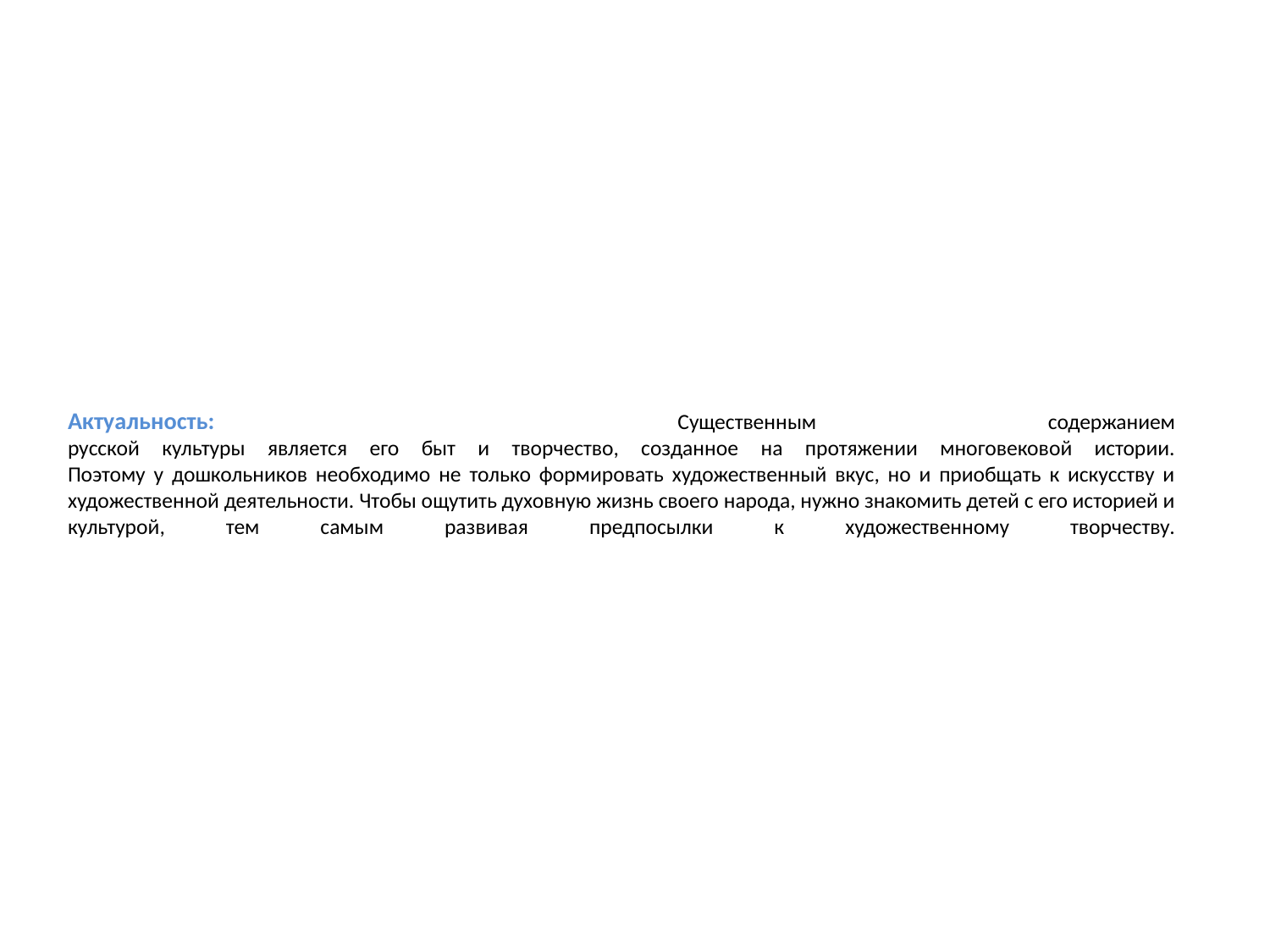

# Актуальность:  Существенным содержанием русской культуры является его быт и творчество, созданное на протяжении многовековой истории. Поэтому у дошкольников необходимо не только формировать художественный вкус, но и приобщать к искусству и художественной деятельности. Чтобы ощутить духовную жизнь своего народа, нужно знакомить детей с его историей и культурой, тем самым развивая предпосылки к художественному творчеству.